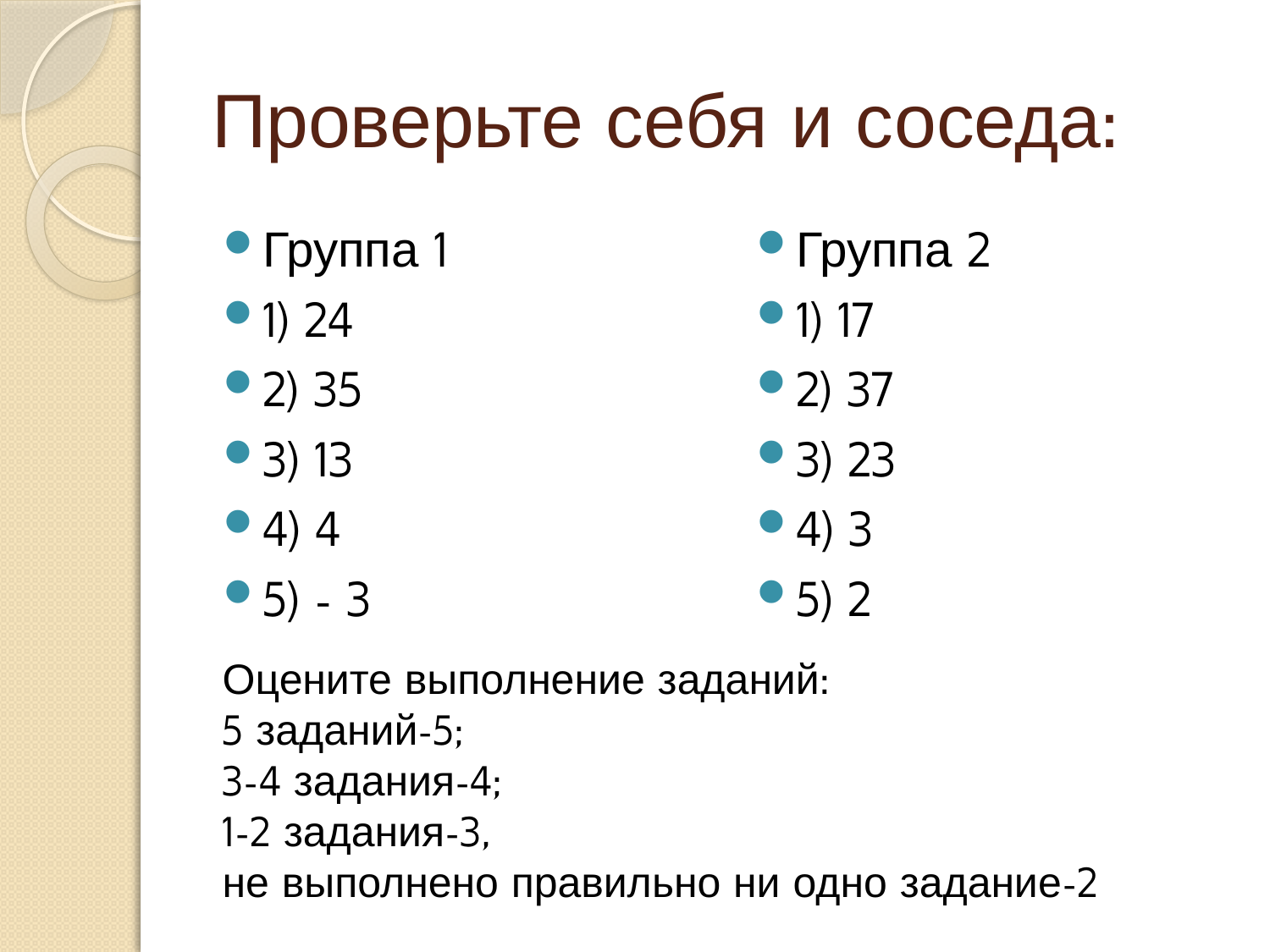

# Проверьте себя и соседа:
Группа 1
1) 24
2) 35
3) 13
4) 4
5) - 3
Группа 2
1) 17
2) 37
3) 23
4) 3
5) 2
Оцените выполнение заданий:
5 заданий-5;
3-4 задания-4;
1-2 задания-3,
не выполнено правильно ни одно задание-2